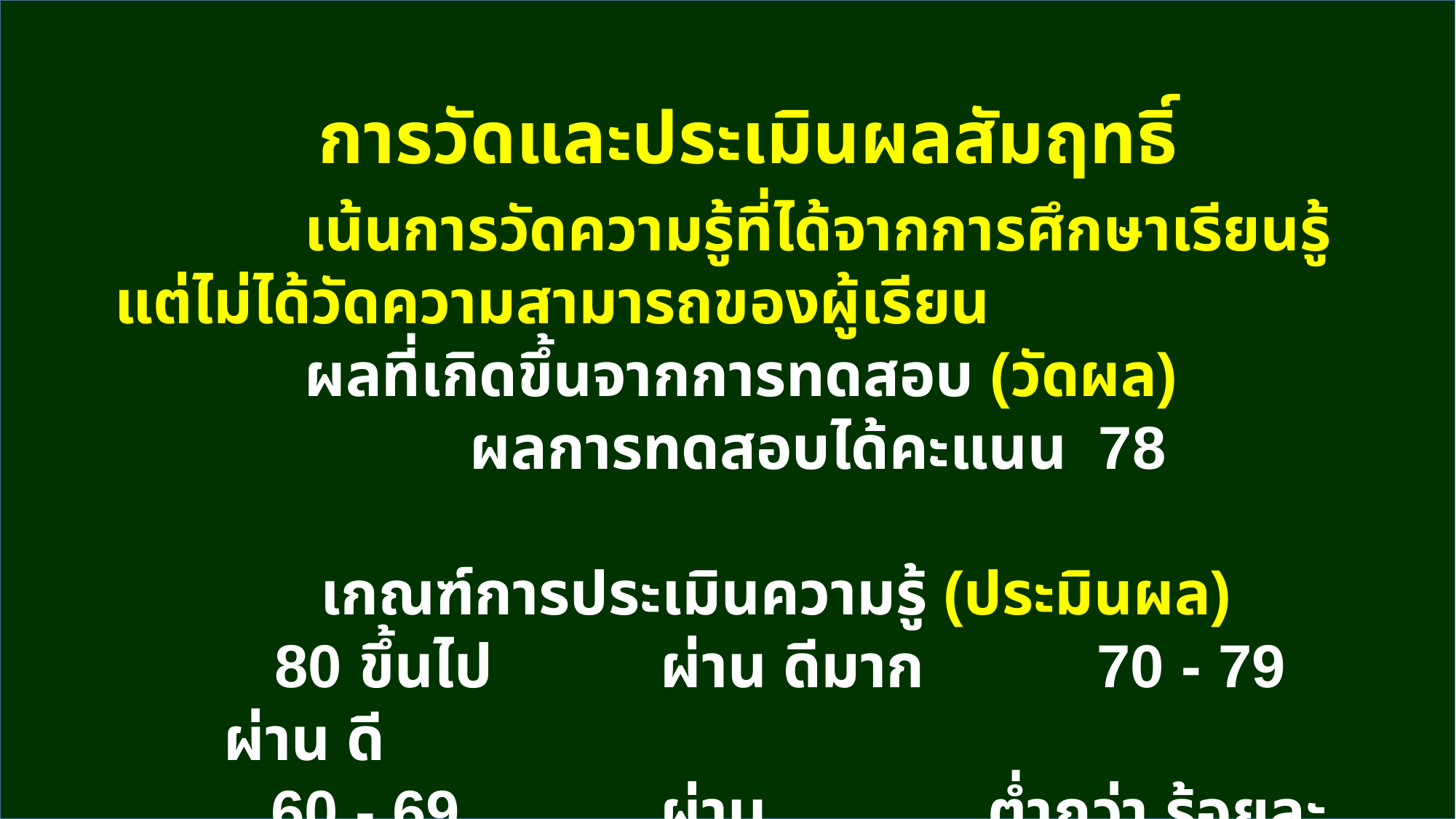

การวัดและประเมินผลสัมฤทธิ์
            เน้นการวัดความรู้ที่ได้จากการศึกษาเรียนรู้  แต่ไม่ได้วัดความสามารถของผู้เรียน
            ผลที่เกิดขึ้นจากการทดสอบ (วัดผล)
                     ผลการทดสอบได้คะแนน  78
             เกณฑ์การประเมินความรู้ (ประมินผล)
 	   80 ขึ้นไป      	ผ่าน ดีมาก 		70 - 79         	ผ่าน ดี
 	   60 - 69         	ผ่าน  		ต่ำกว่า ร้อยละ  60    	 ไม่ผ่าน